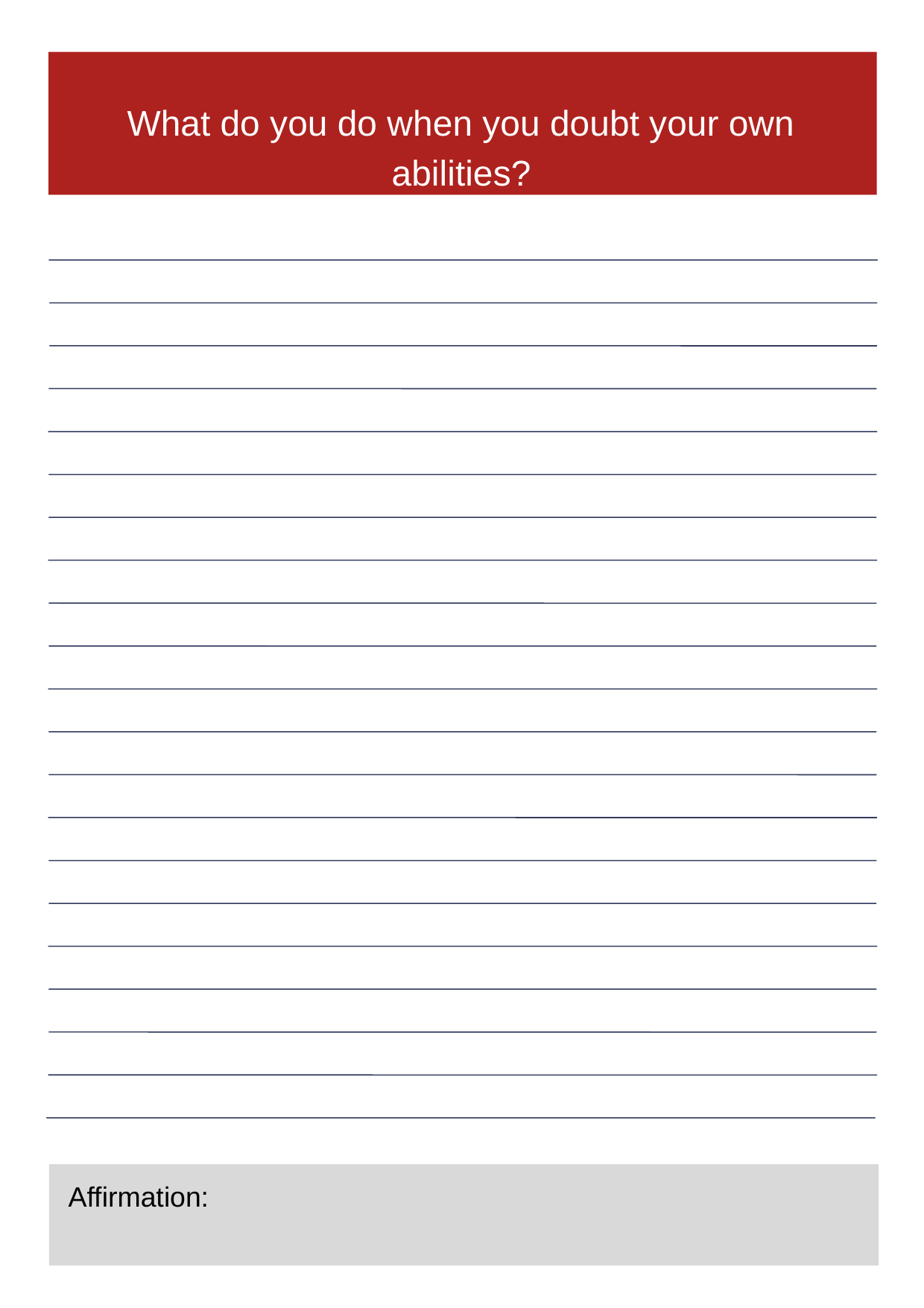

What do you do when you doubt your own abilities?

Affirmation: